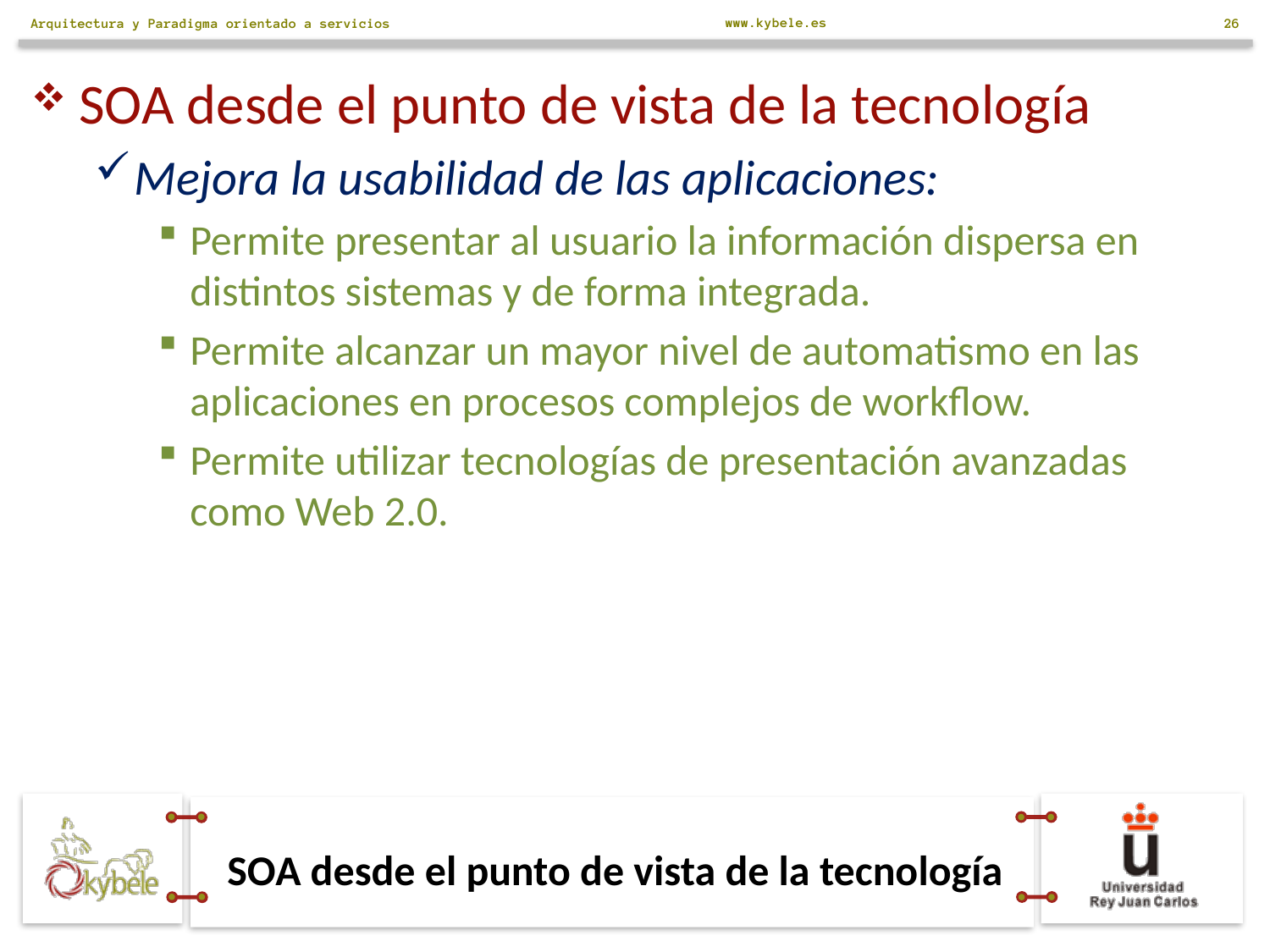

Arquitectura y Paradigma orientado a servicios
26
SOA desde el punto de vista de la tecnología
Mejora la usabilidad de las aplicaciones:
Permite presentar al usuario la información dispersa en distintos sistemas y de forma integrada.
Permite alcanzar un mayor nivel de automatismo en las aplicaciones en procesos complejos de workflow.
Permite utilizar tecnologías de presentación avanzadas como Web 2.0.
# SOA desde el punto de vista de la tecnología